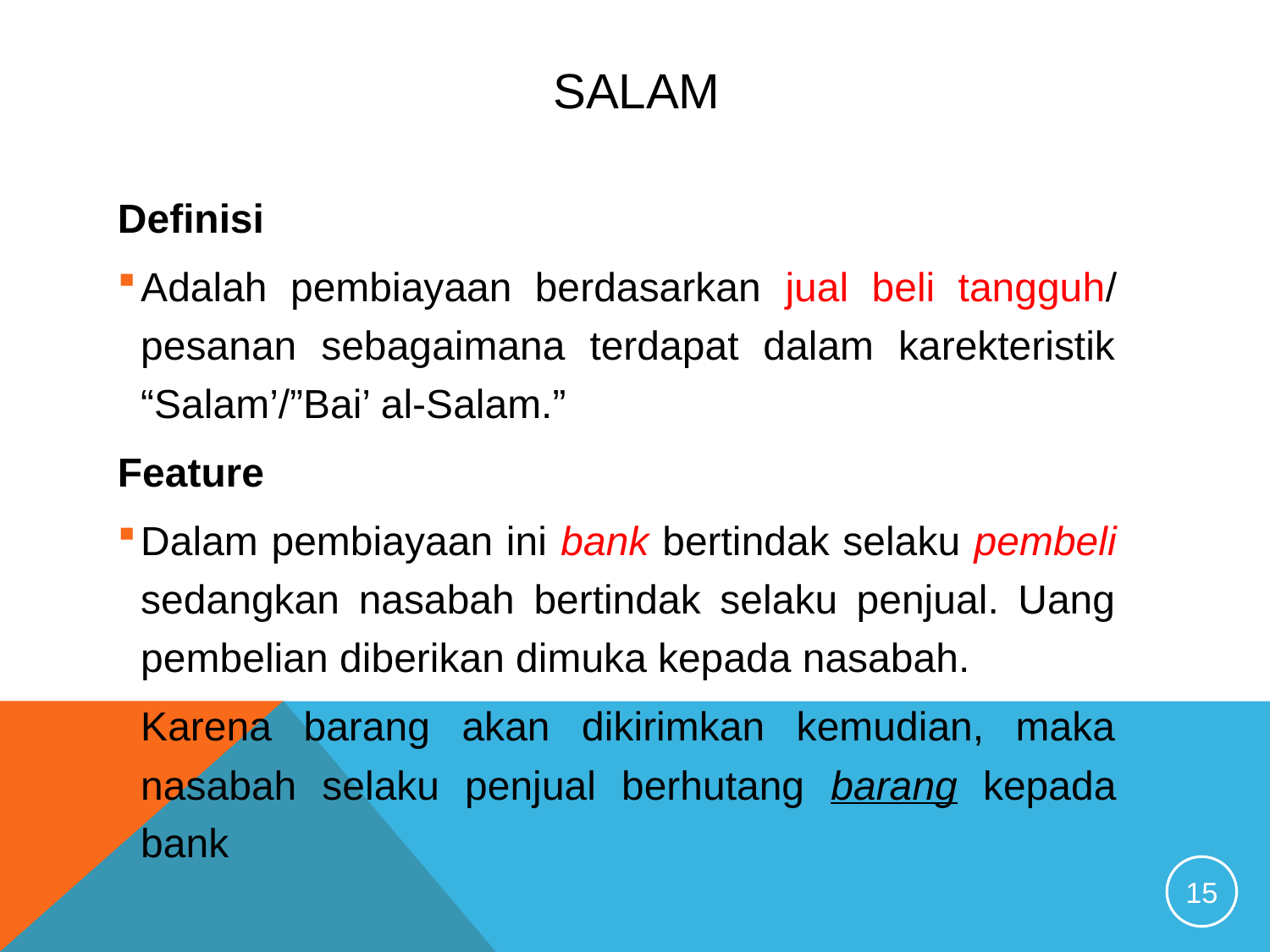

# SALAM
Definisi
Adalah pembiayaan berdasarkan jual beli tangguh/ pesanan sebagaimana terdapat dalam karekteristik “Salam’/”Bai’ al-Salam.”
Feature
Dalam pembiayaan ini bank bertindak selaku pembeli sedangkan nasabah bertindak selaku penjual. Uang pembelian diberikan dimuka kepada nasabah.
Karena barang akan dikirimkan kemudian, maka nasabah selaku penjual berhutang barang kepada bank

15